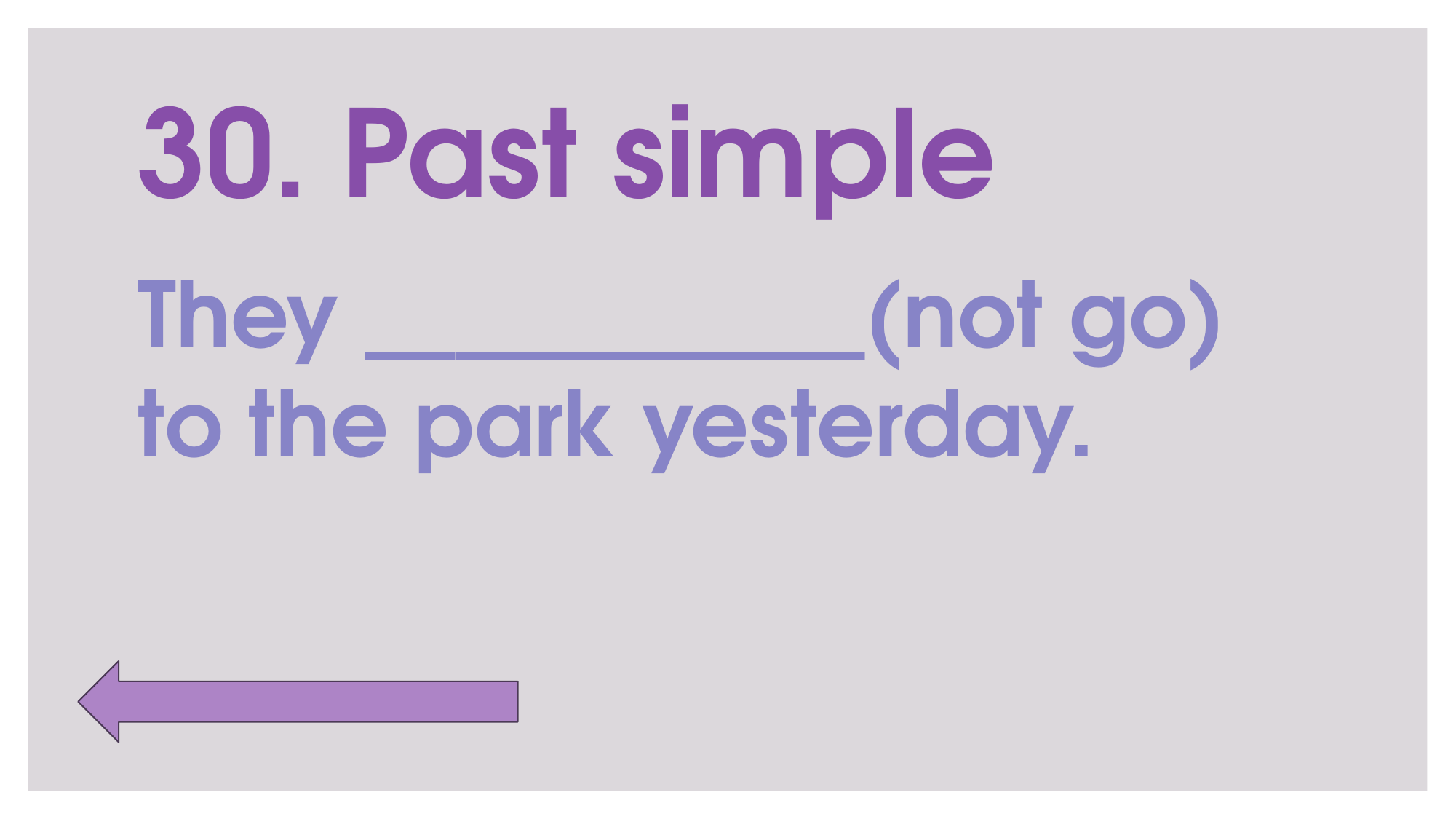

# 30. Past simple
They ___________(not go) to the park yesterday.